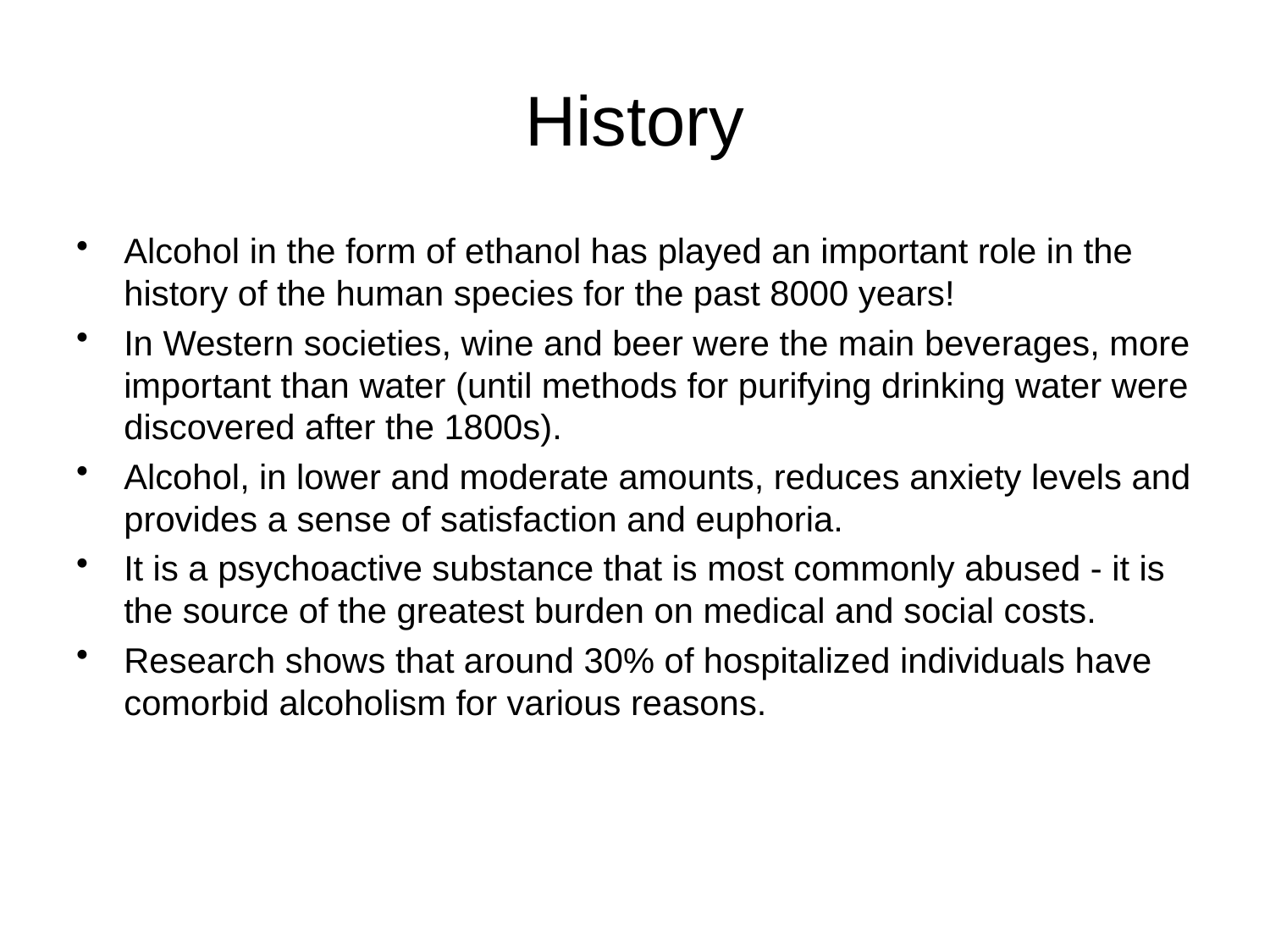

# History
Alcohol in the form of ethanol has played an important role in the history of the human species for the past 8000 years!
In Western societies, wine and beer were the main beverages, more important than water (until methods for purifying drinking water were discovered after the 1800s).
Alcohol, in lower and moderate amounts, reduces anxiety levels and provides a sense of satisfaction and euphoria.
It is a psychoactive substance that is most commonly abused - it is the source of the greatest burden on medical and social costs.
Research shows that around 30% of hospitalized individuals have comorbid alcoholism for various reasons.